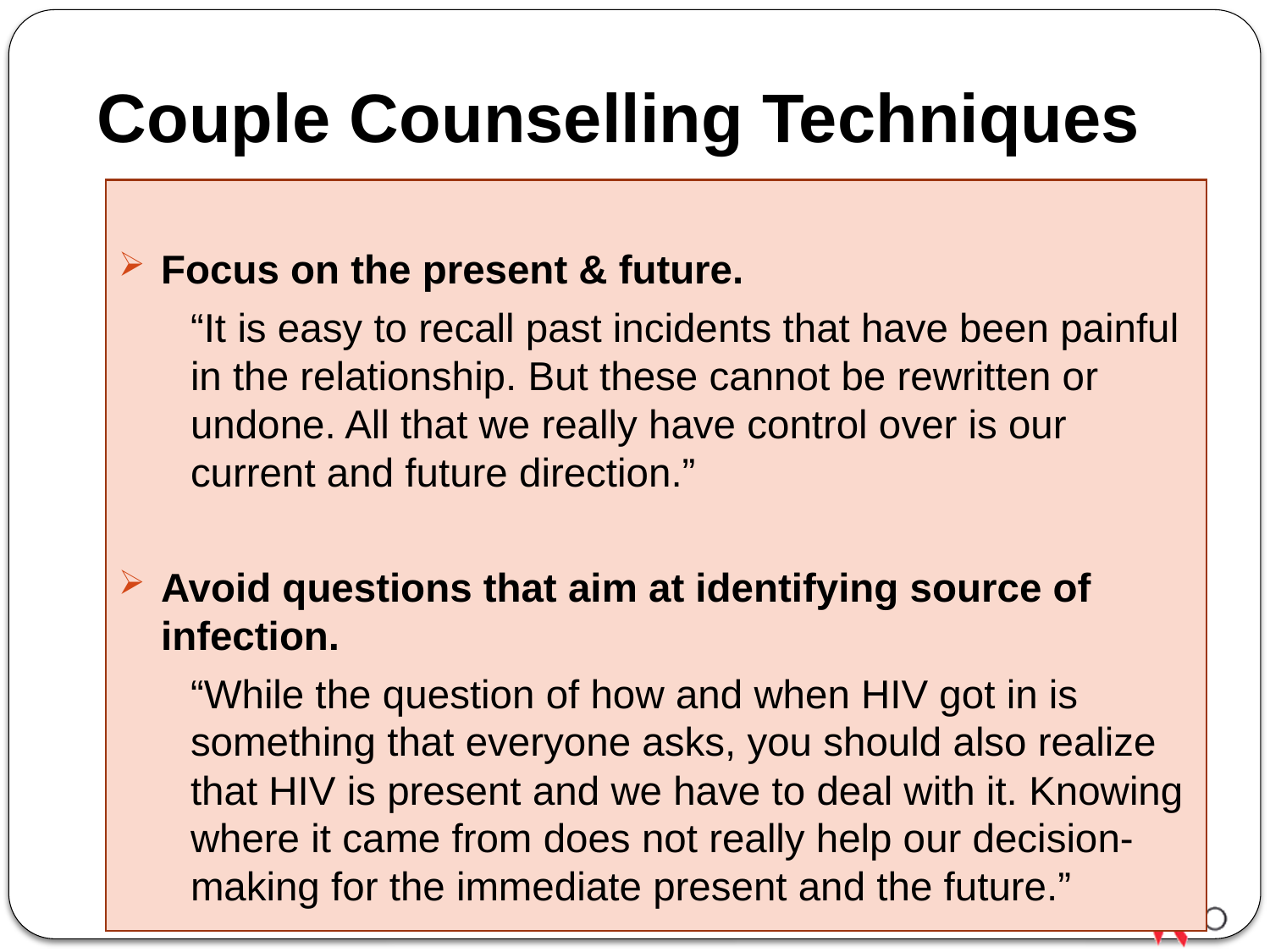

# Couple Counselling Techniques

Focus on the present & future.
	“It is easy to recall past incidents that have been painful in the relationship. But these cannot be rewritten or undone. All that we really have control over is our current and future direction.”

Avoid questions that aim at identifying source of infection.
“While the question of how and when HIV got in is something that everyone asks, you should also realize that HIV is present and we have to deal with it. Knowing where it came from does not really help our decision-making for the immediate present and the future.”